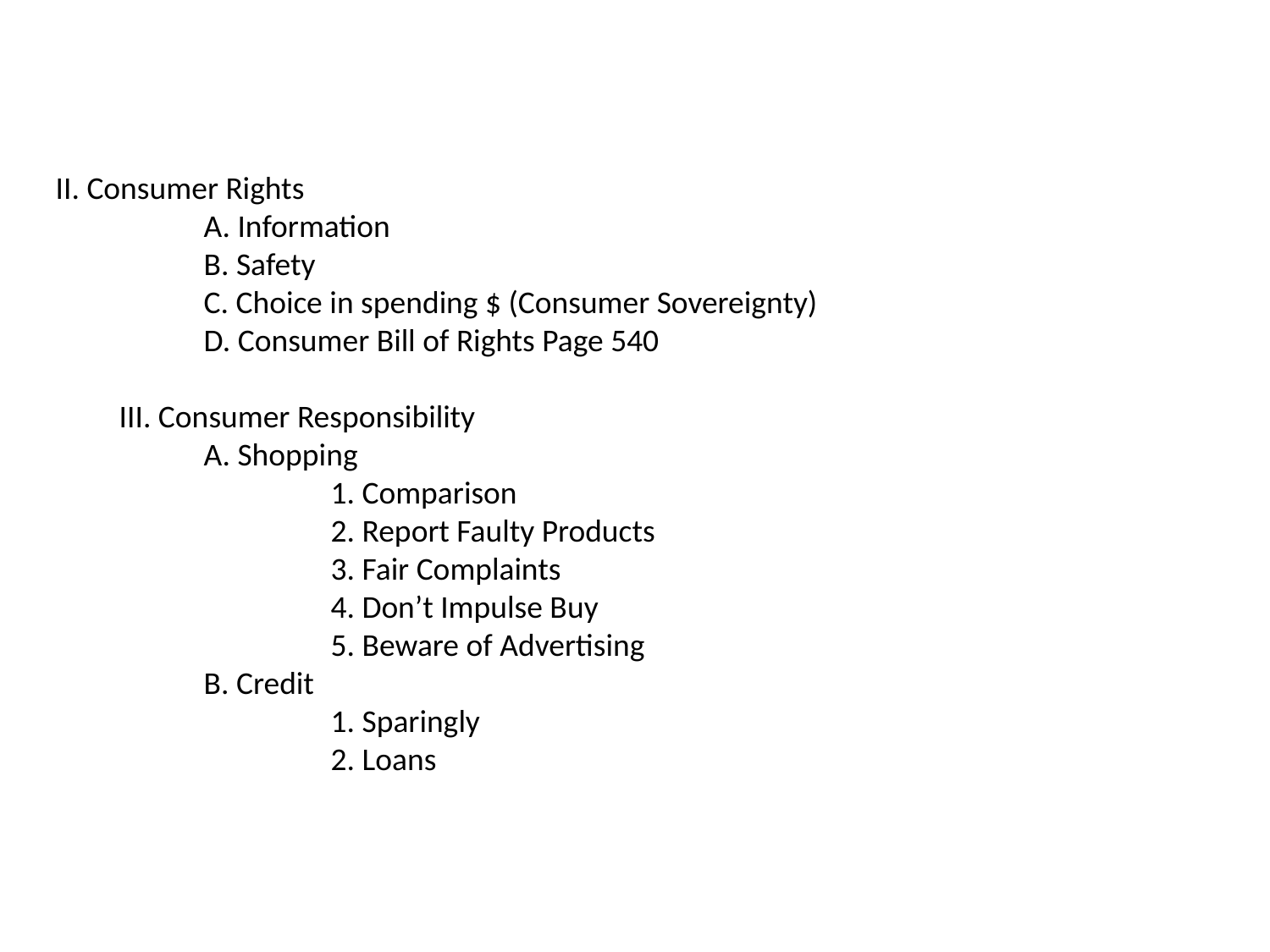

II. Consumer Rights
	A. Information
	B. Safety
	C. Choice in spending $ (Consumer Sovereignty)
	D. Consumer Bill of Rights Page 540

III. Consumer Responsibility
	A. Shopping
		1. Comparison
		2. Report Faulty Products
		3. Fair Complaints
		4. Don’t Impulse Buy
		5. Beware of Advertising
	B. Credit
		1. Sparingly
		2. Loans